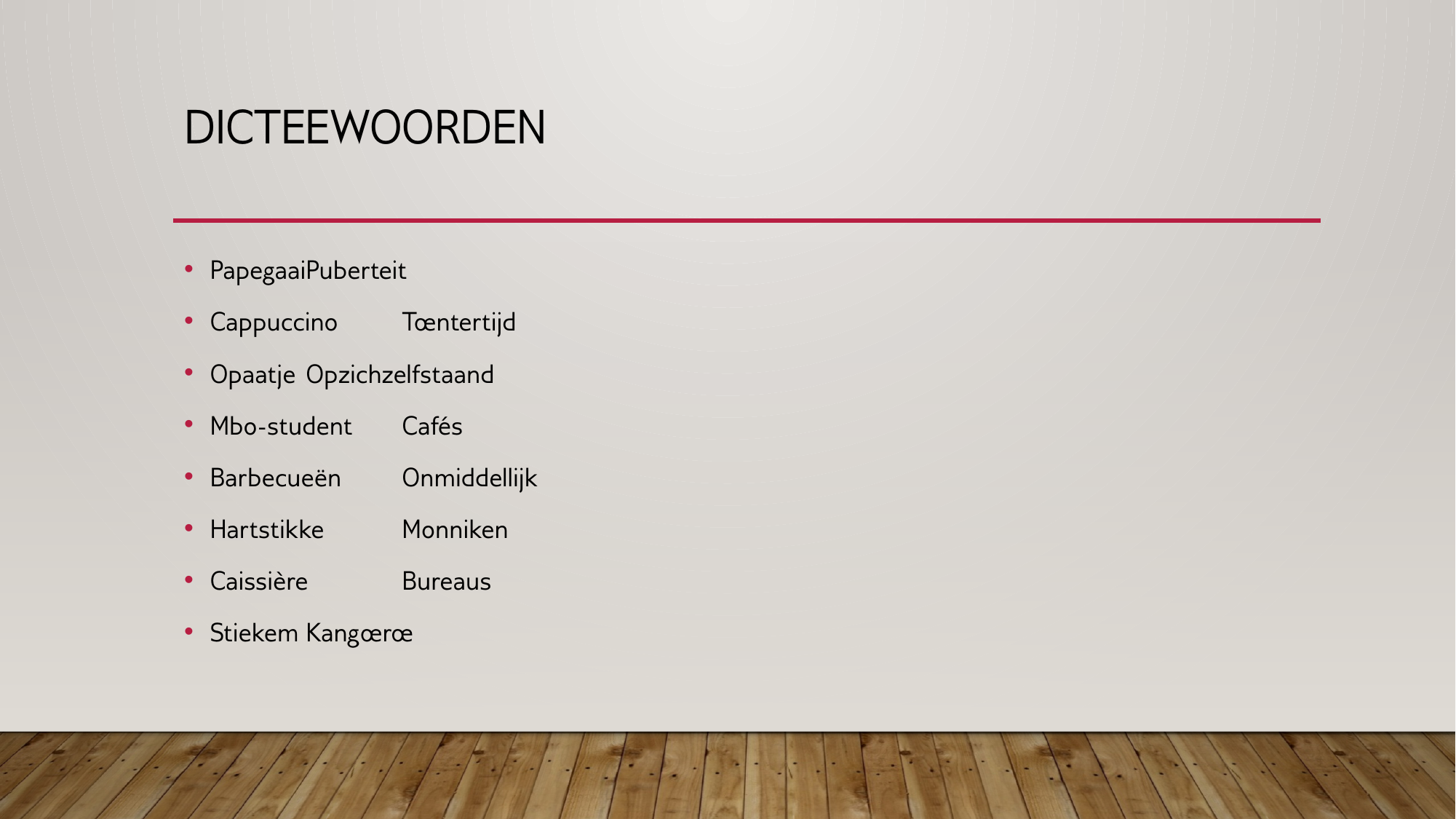

# Dicteewoorden
Papegaai				Puberteit
Cappuccino				Toentertijd
Opaatje				Opzichzelfstaand
Mbo-student				Cafés
Barbecueën				Onmiddellijk
Hartstikke				Monniken
Caissière				Bureaus
Stiekem				Kangoeroe